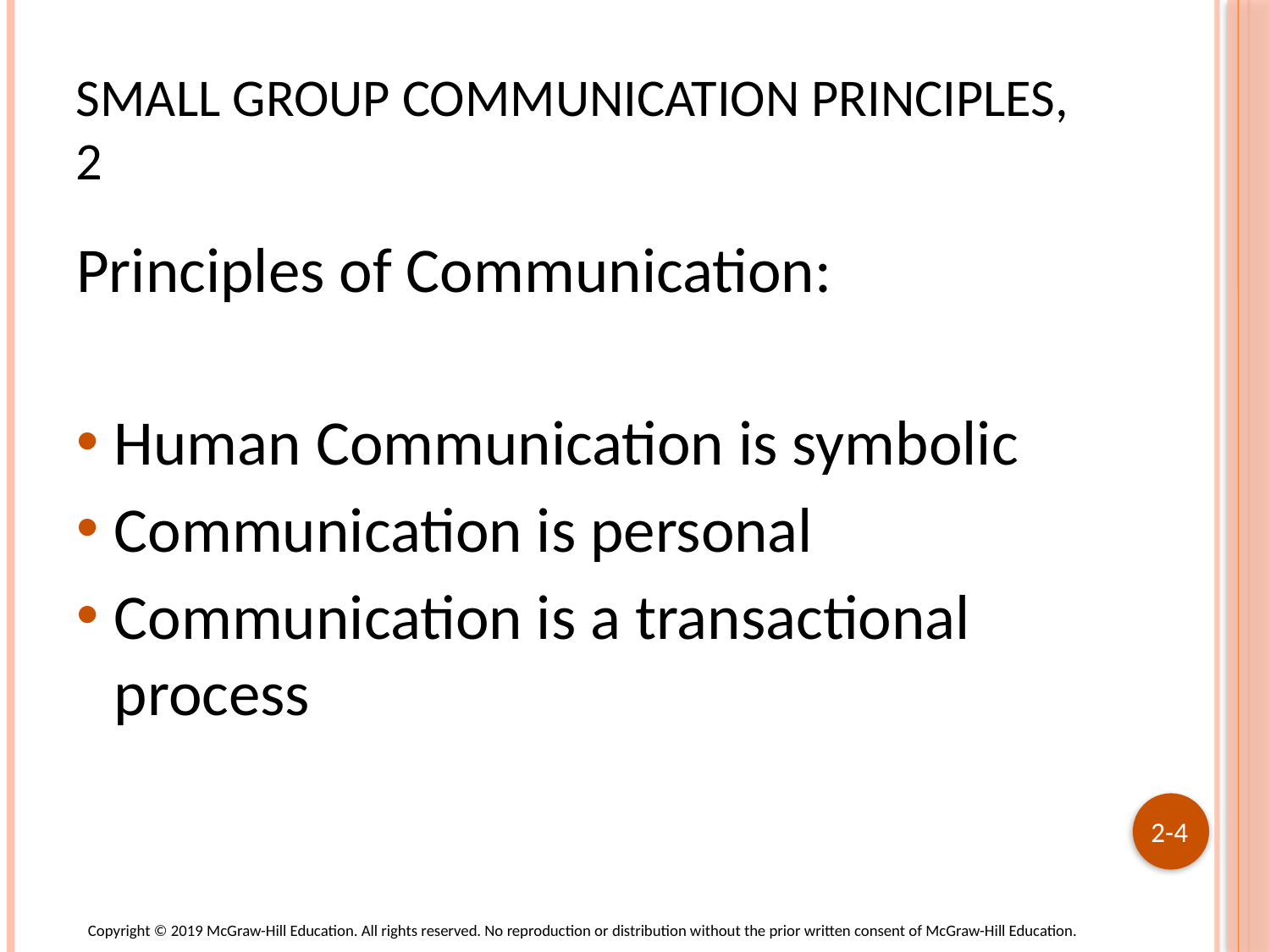

# Small Group Communication Principles, 2
Principles of Communication:

Human Communication is symbolic
Communication is personal
Communication is a transactional process